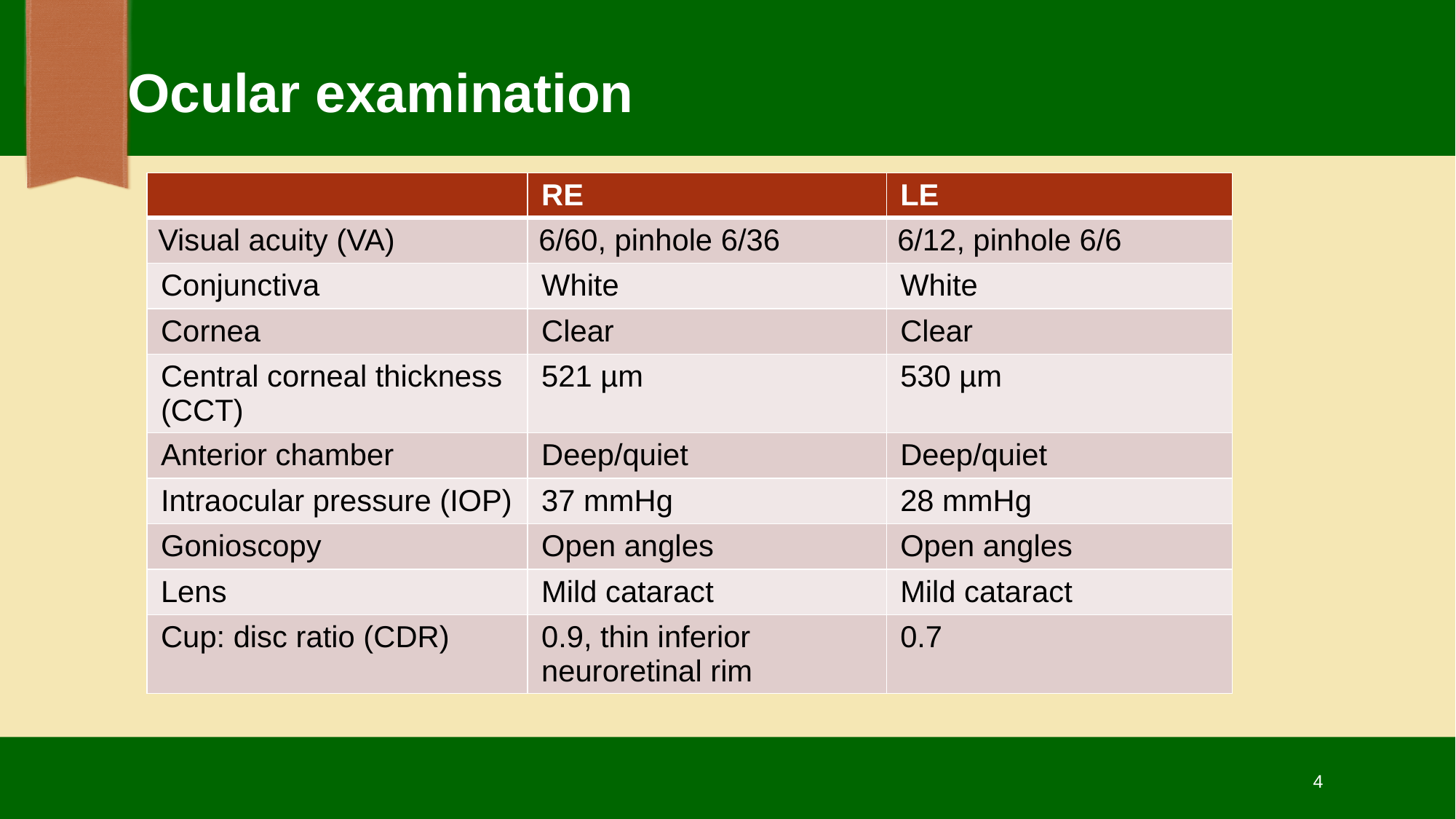

# Ocular examination
|  | RE | LE |
| --- | --- | --- |
| Visual acuity (VA) | 6/60, pinhole 6/36 | 6/12, pinhole 6/6 |
| Conjunctiva | White | White |
| Cornea | Clear | Clear |
| Central corneal thickness (CCT) | 521 µm | 530 µm |
| Anterior chamber | Deep/quiet | Deep/quiet |
| Intraocular pressure (IOP) | 37 mmHg | 28 mmHg |
| Gonioscopy | Open angles | Open angles |
| Lens | Mild cataract | Mild cataract |
| Cup: disc ratio (CDR) | 0.9, thin inferior neuroretinal rim | 0.7 |
4